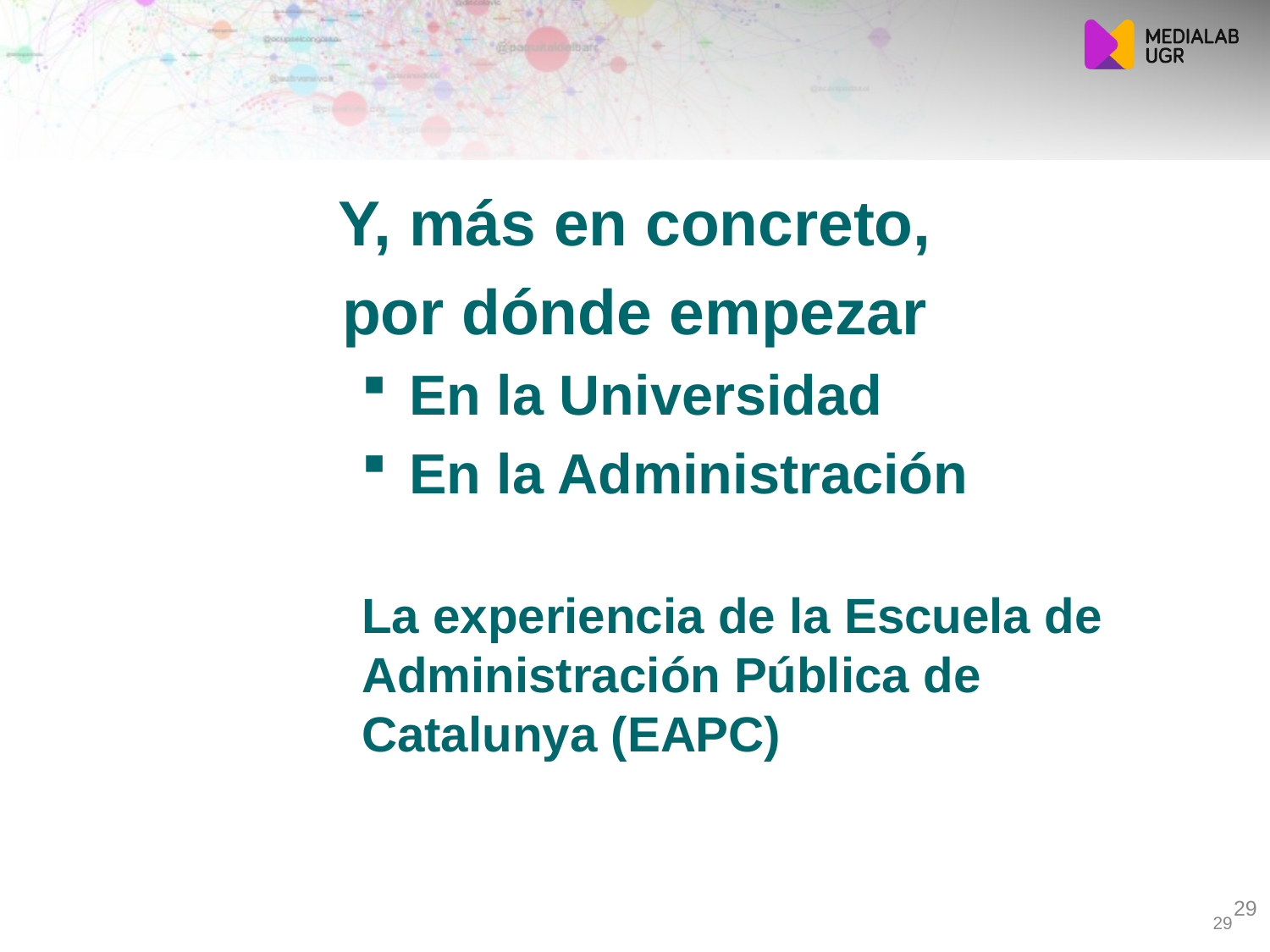

Y, más en concreto,
por dónde empezar
En la Universidad
En la Administración

La experiencia de la Escuela de Administración Pública de Catalunya (EAPC)
29